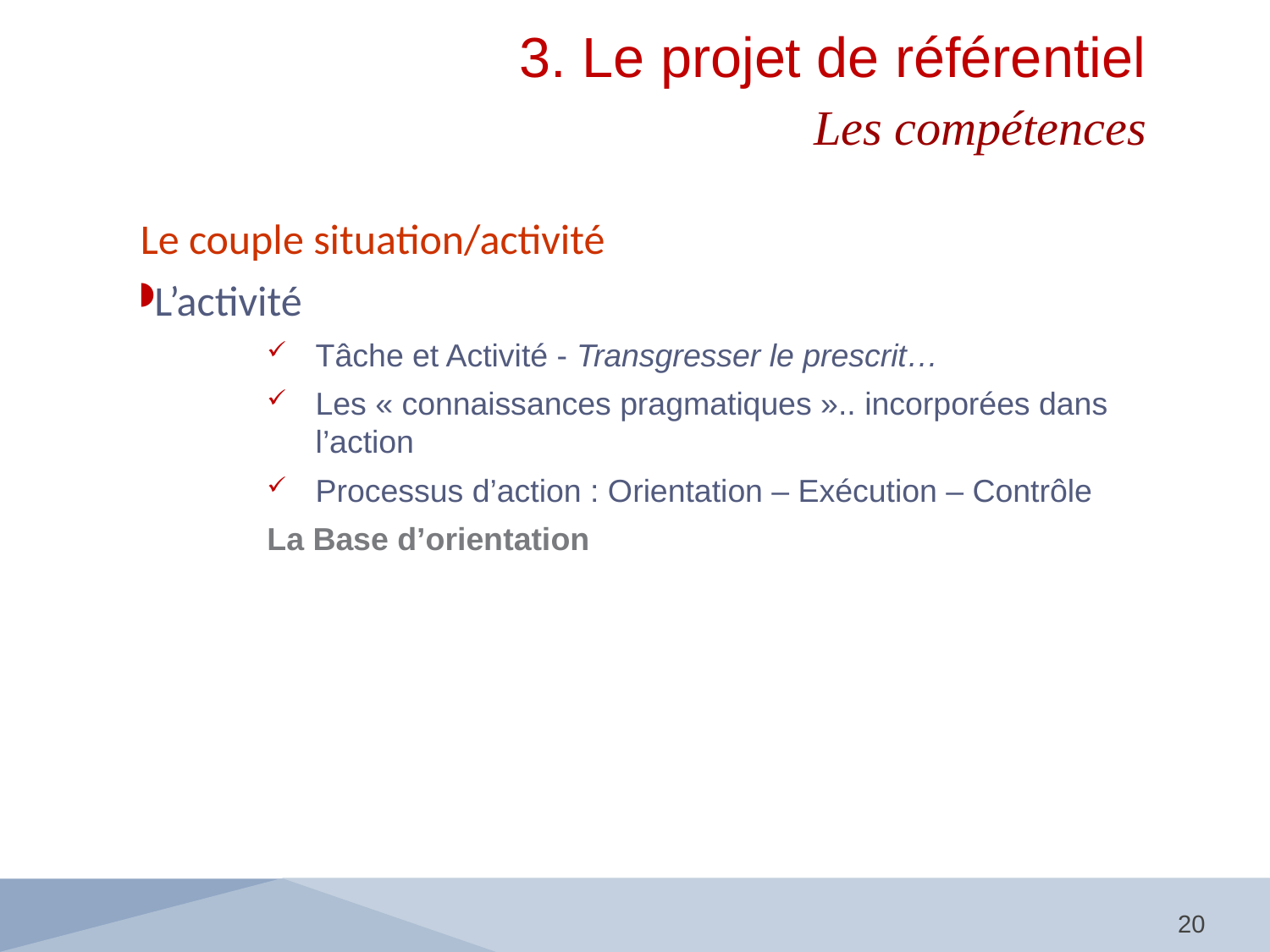

3. Le projet de référentiel
 Les compétences
Le couple situation/activité
L’activité
Tâche et Activité - Transgresser le prescrit…
Les « connaissances pragmatiques ».. incorporées dans l’action
Processus d’action : Orientation – Exécution – Contrôle
La Base d’orientation

20